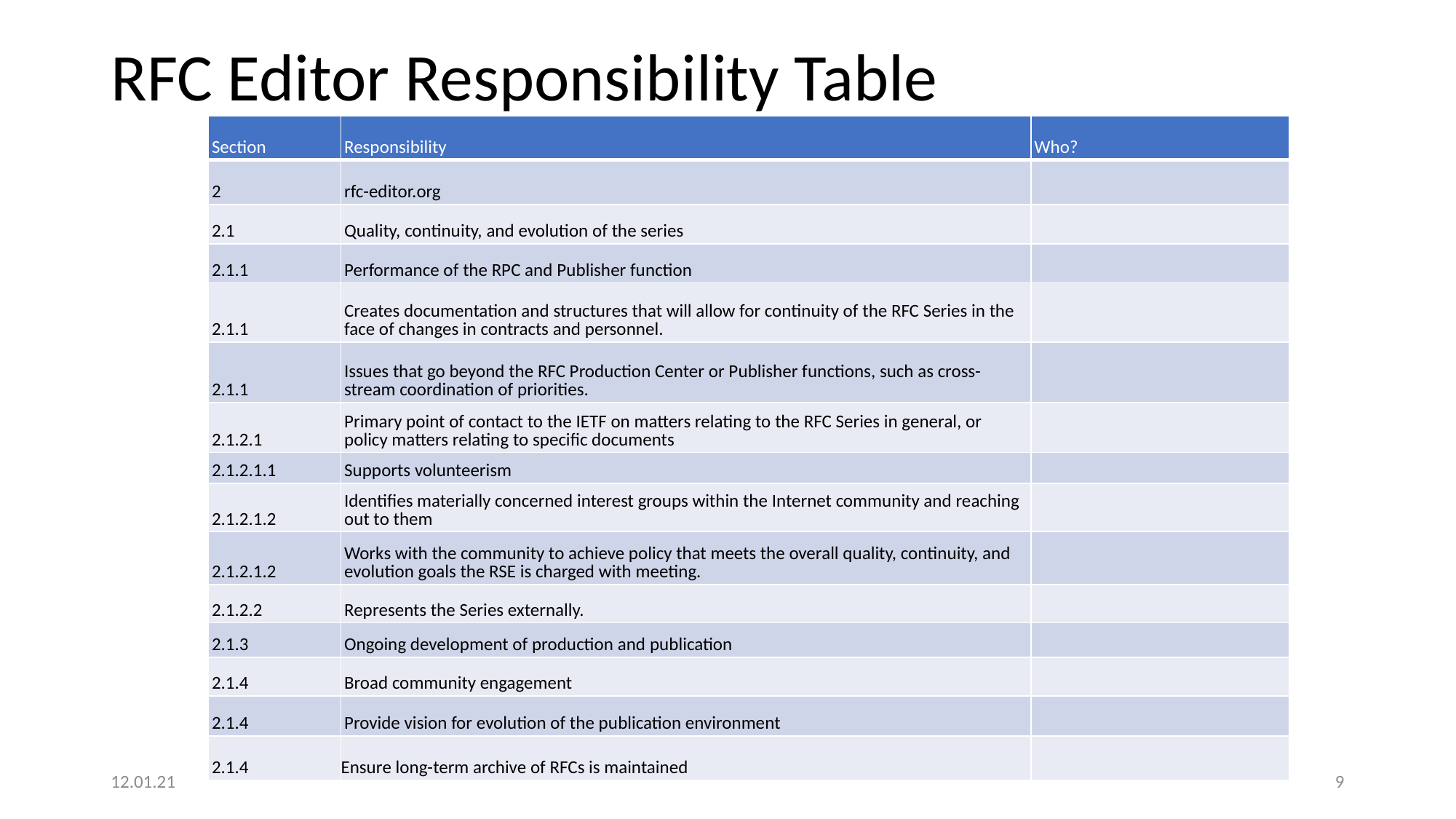

# RFC Editor Responsibility Table
| Section | Responsibility | Who? |
| --- | --- | --- |
| 2 | rfc-editor.org |  |
| 2.1 | Quality, continuity, and evolution of the series |  |
| 2.1.1 | Performance of the RPC and Publisher function |  |
| 2.1.1 | Creates documentation and structures that will allow for continuity of the RFC Series in the face of changes in contracts and personnel. |  |
| 2.1.1 | Issues that go beyond the RFC Production Center or Publisher functions, such as cross-stream coordination of priorities. |  |
| 2.1.2.1 | Primary point of contact to the IETF on matters relating to the RFC Series in general, or policy matters relating to specific documents |  |
| 2.1.2.1.1 | Supports volunteerism |  |
| 2.1.2.1.2 | Identifies materially concerned interest groups within the Internet community and reaching out to them |  |
| 2.1.2.1.2 | Works with the community to achieve policy that meets the overall quality, continuity, and evolution goals the RSE is charged with meeting. |  |
| 2.1.2.2 | Represents the Series externally. |  |
| 2.1.3 | Ongoing development of production and publication |  |
| 2.1.4 | Broad community engagement |  |
| 2.1.4 | Provide vision for evolution of the publication environment |  |
| 2.1.4 | Ensure long-term archive of RFCs is maintained |  |
12.01.21
9